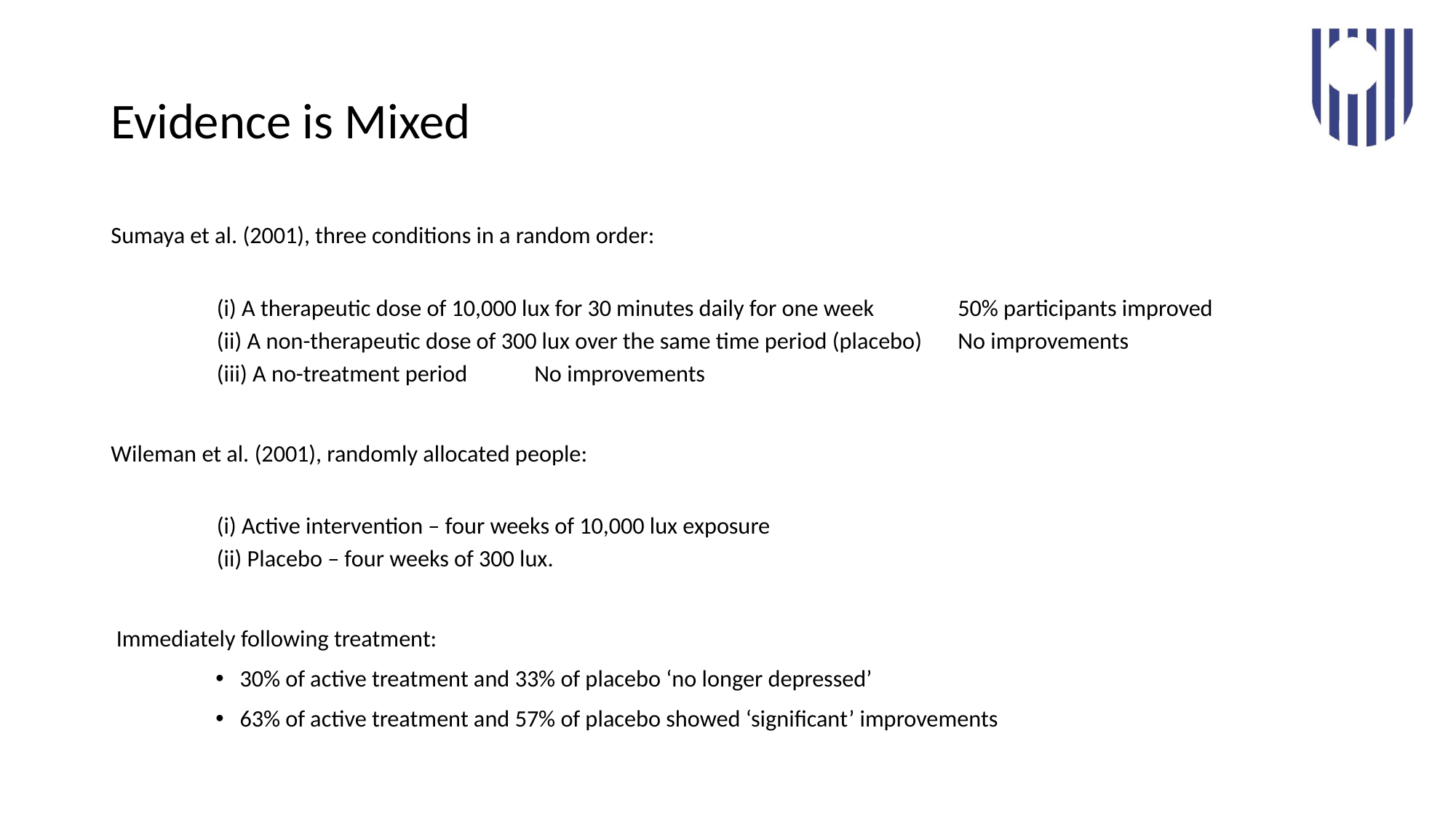

# Evidence is Mixed
Sumaya et al. (2001), three conditions in a random order:

(i) A therapeutic dose of 10,000 lux for 30 minutes daily for one week	50% participants improved
(ii) A non-therapeutic dose of 300 lux over the same time period (placebo)	No improvements
(iii) A no-treatment period					No improvements

Wileman et al. (2001), randomly allocated people:

(i) Active intervention – four weeks of 10,000 lux exposure
(ii) Placebo – four weeks of 300 lux.

 Immediately following treatment:
30% of active treatment and 33% of placebo ‘no longer depressed’
63% of active treatment and 57% of placebo showed ‘significant’ improvements